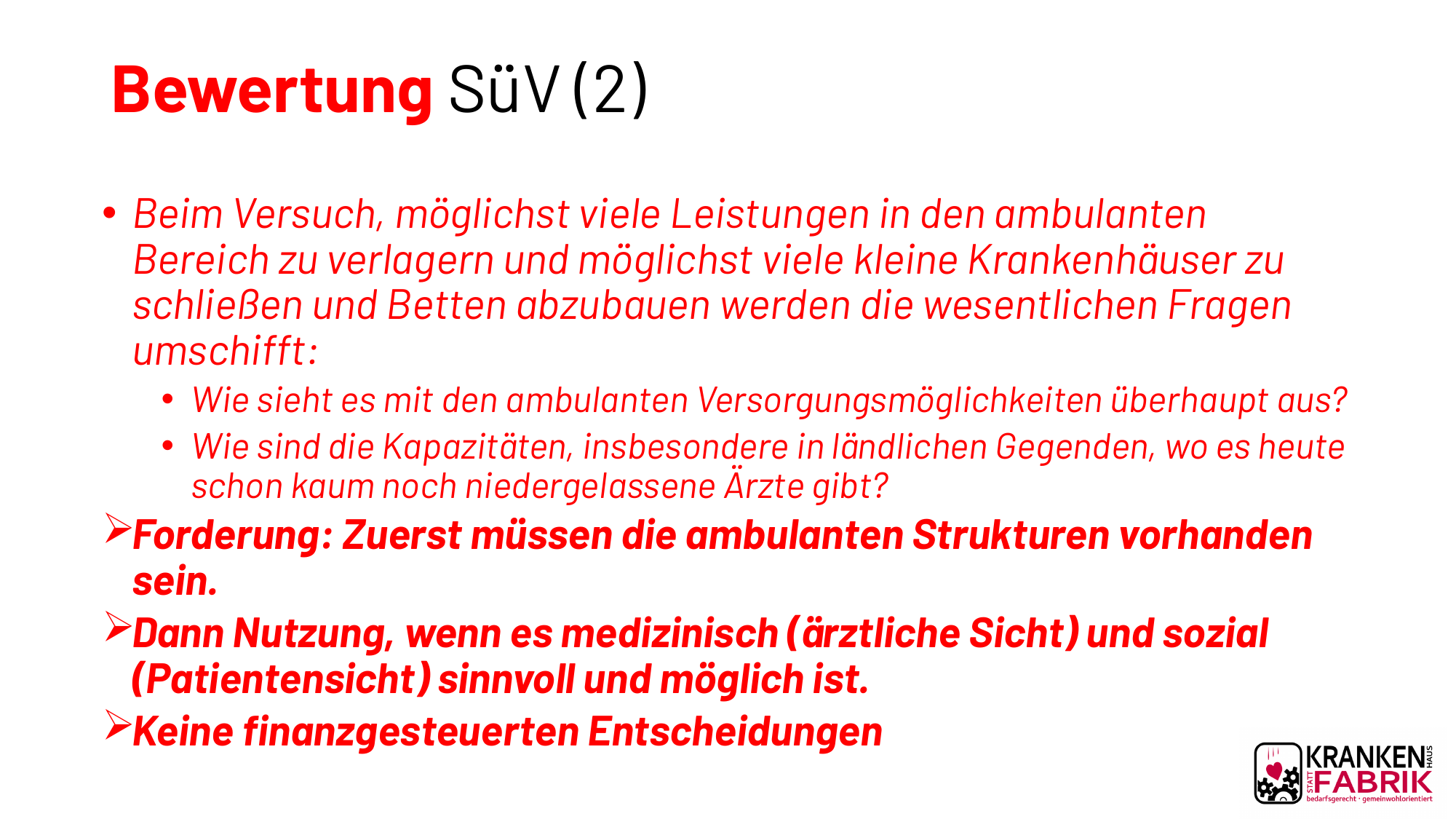

# Bewertung SüV (2)
Beim Versuch, möglichst viele Leistungen in den ambulanten Bereich zu verlagern und möglichst viele kleine Krankenhäuser zu schließen und Betten abzubauen werden die wesentlichen Fragen umschifft:
Wie sieht es mit den ambulanten Versorgungsmöglichkeiten überhaupt aus?
Wie sind die Kapazitäten, insbesondere in ländlichen Gegenden, wo es heute schon kaum noch niedergelassene Ärzte gibt?
Forderung: Zuerst müssen die ambulanten Strukturen vorhanden sein.
Dann Nutzung, wenn es medizinisch (ärztliche Sicht) und sozial (Patientensicht) sinnvoll und möglich ist.
Keine finanzgesteuerten Entscheidungen